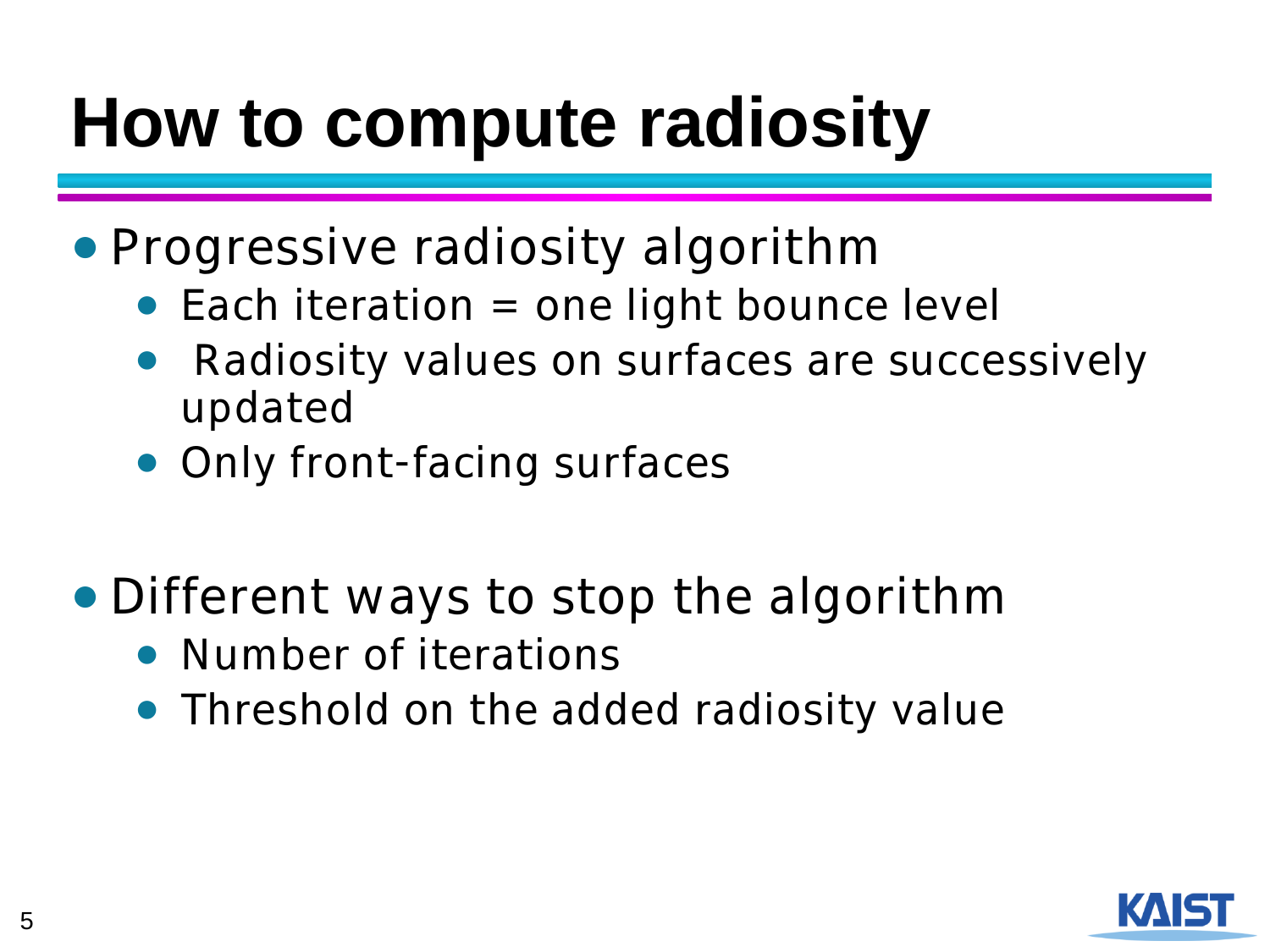

# How to compute radiosity
Progressive radiosity algorithm
Each iteration = one light bounce level
 Radiosity values on surfaces are successively updated
Only front-facing surfaces

Different ways to stop the algorithm
Number of iterations
Threshold on the added radiosity value